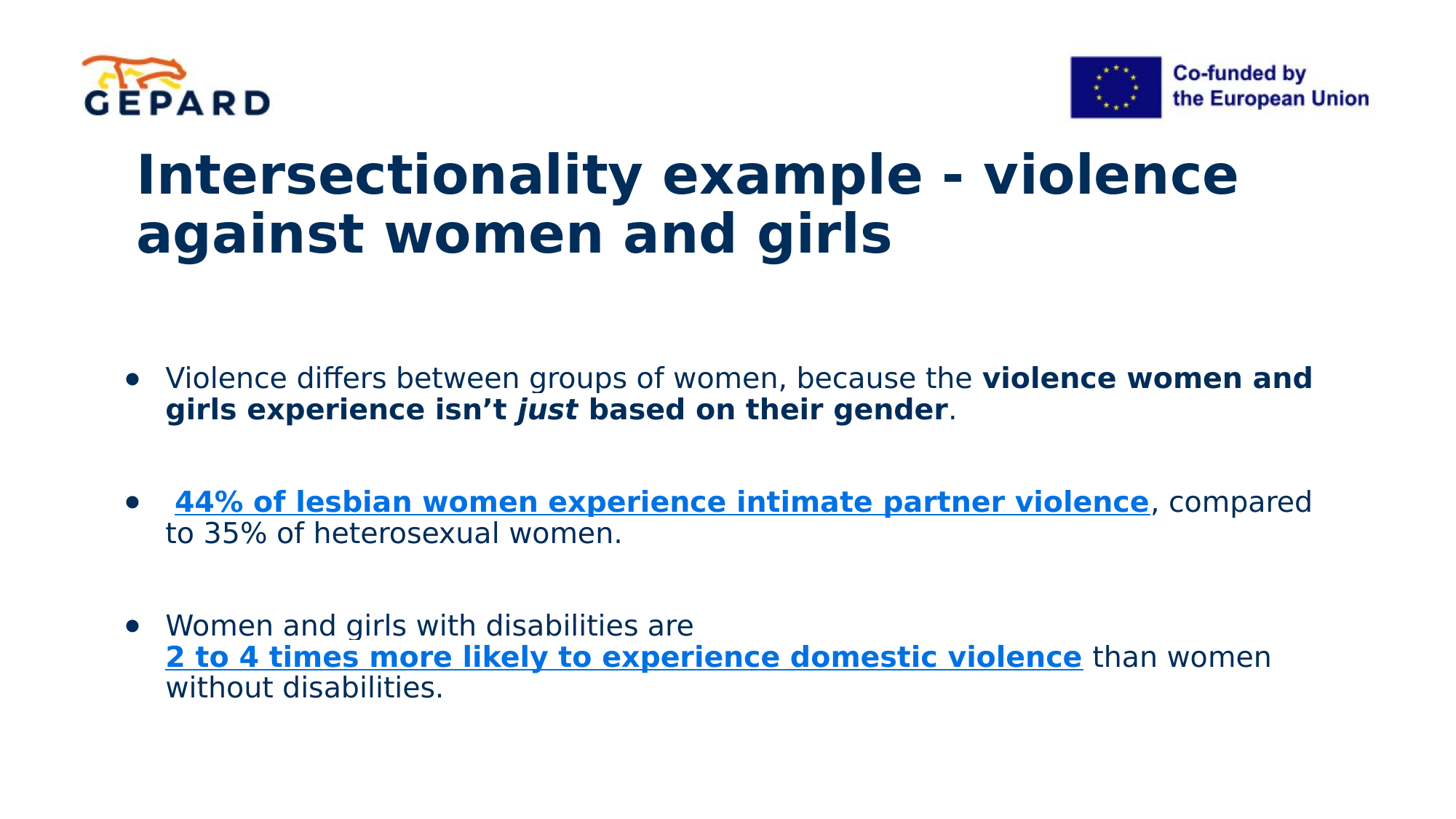

# Intersectionality example - violence against women and girls

Violence differs between groups of women, because the violence women and girls experience isn’t just based on their gender.

 44% of lesbian women experience intimate partner violence, compared to 35% of heterosexual women.

Women and girls with disabilities are 2 to 4 times more likely to experience domestic violence than women without disabilities.